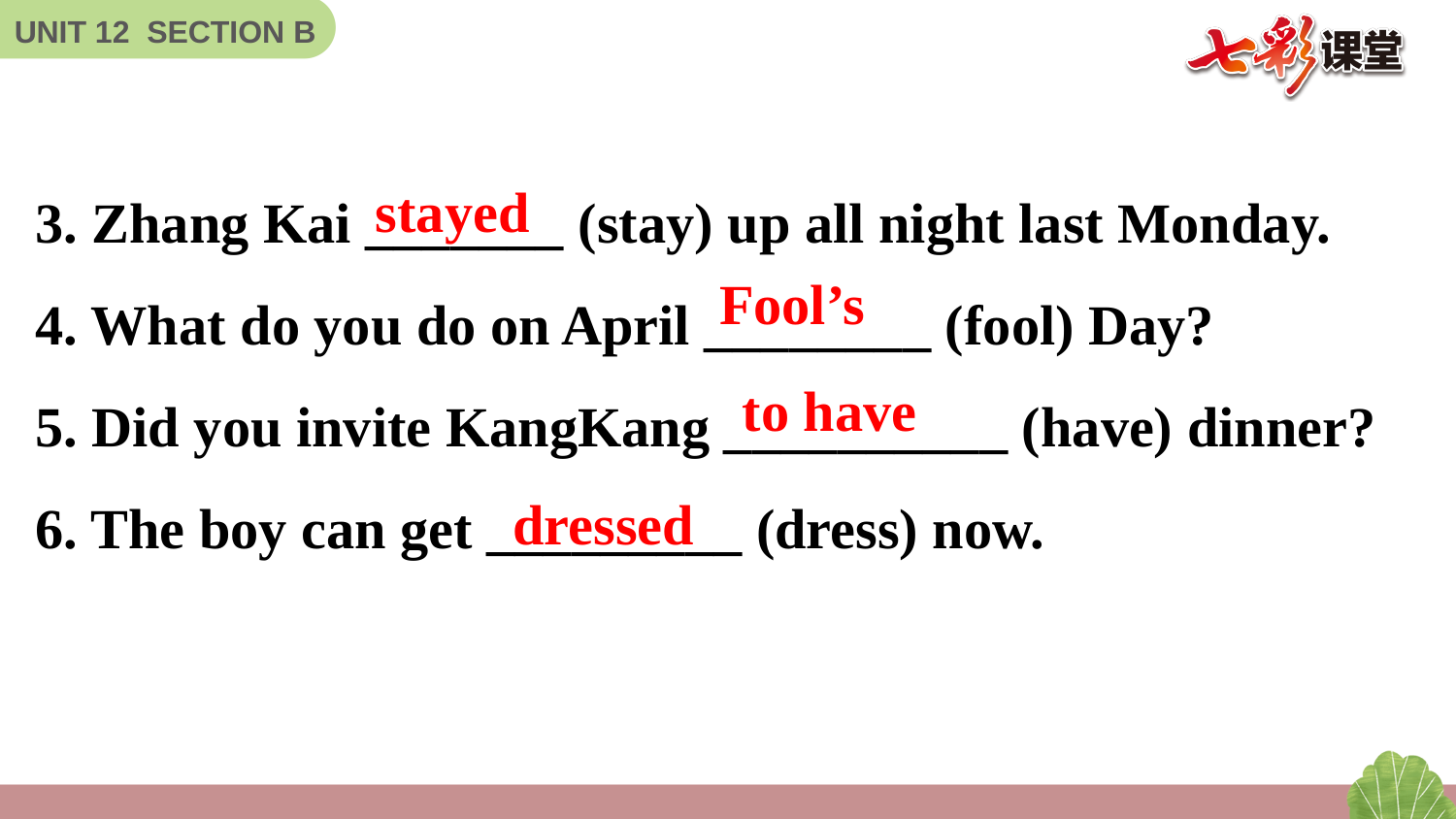

3. Zhang Kai _______ (stay) up all night last Monday.
4. What do you do on April ________ (fool) Day?
5. Did you invite KangKang __________ (have) dinner?
6. The boy can get _________ (dress) now.
stayed
Fool’s
to have
dressed